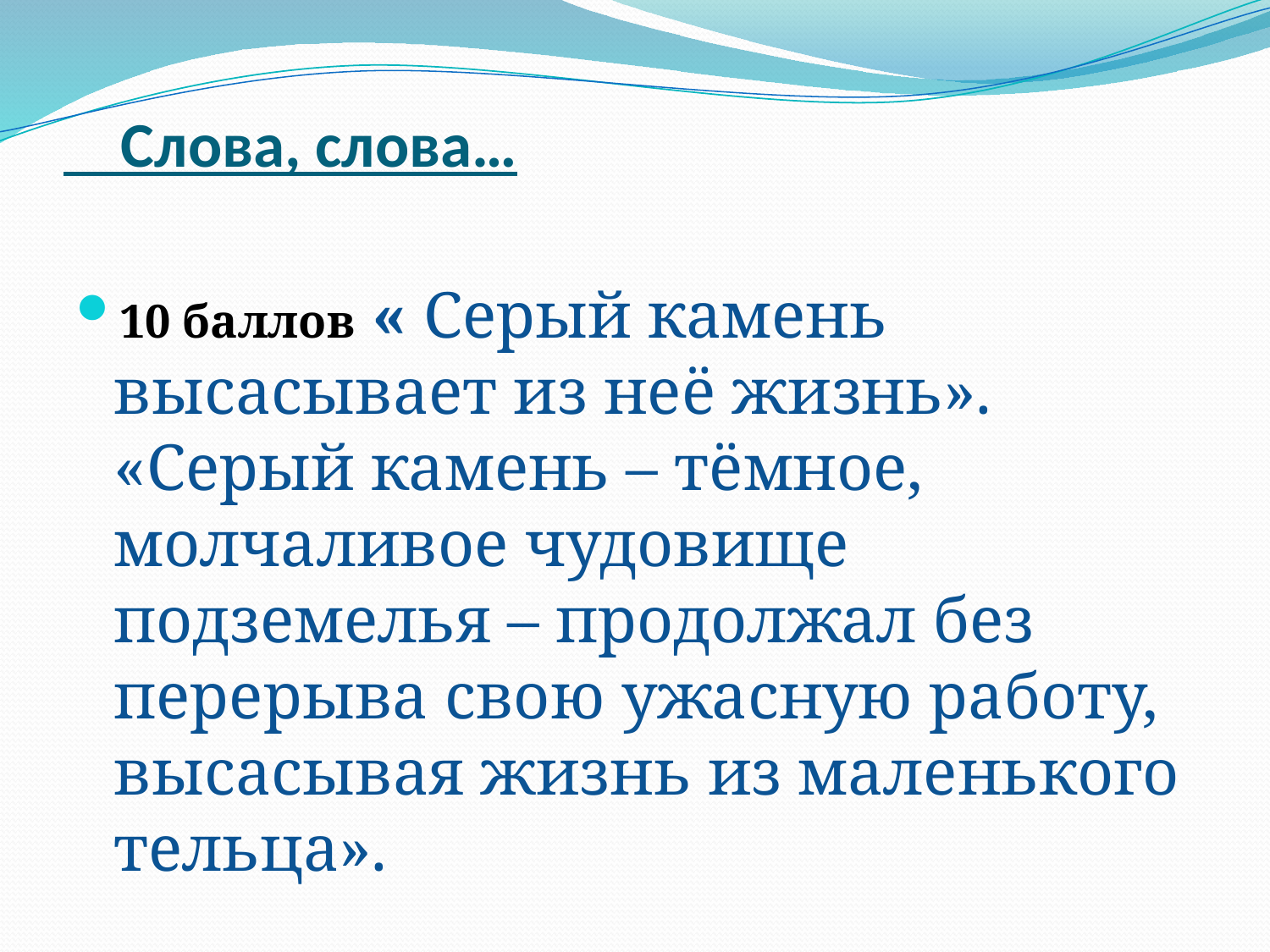

# Слова, слова…
10 баллов « Серый камень высасывает из неё жизнь». «Серый камень – тёмное, молчаливое чудовище подземелья – продолжал без перерыва свою ужасную работу, высасывая жизнь из маленького тельца».